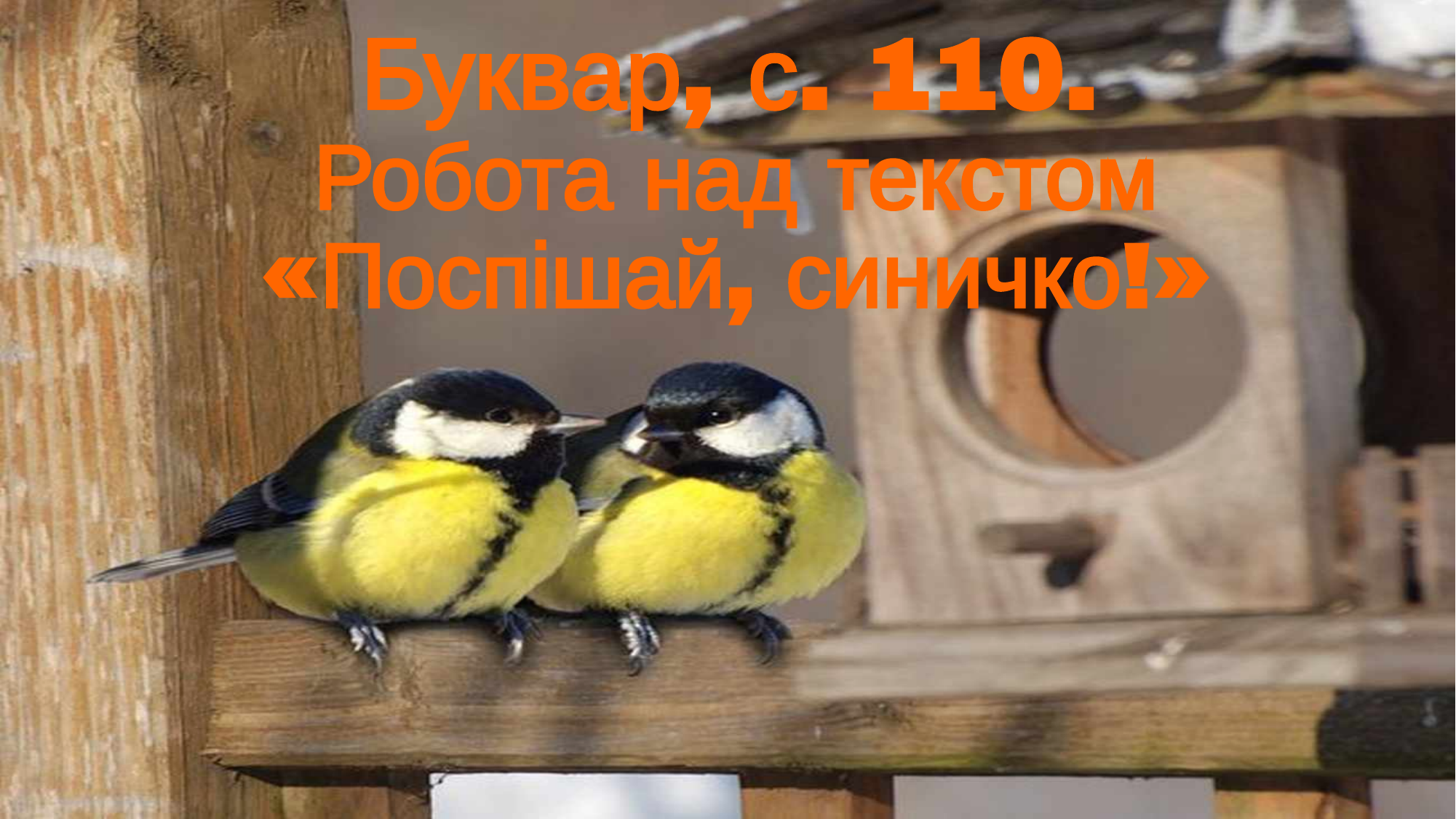

# Буквар, с. 110. Робота над текстом «Поспішай, синичко!»